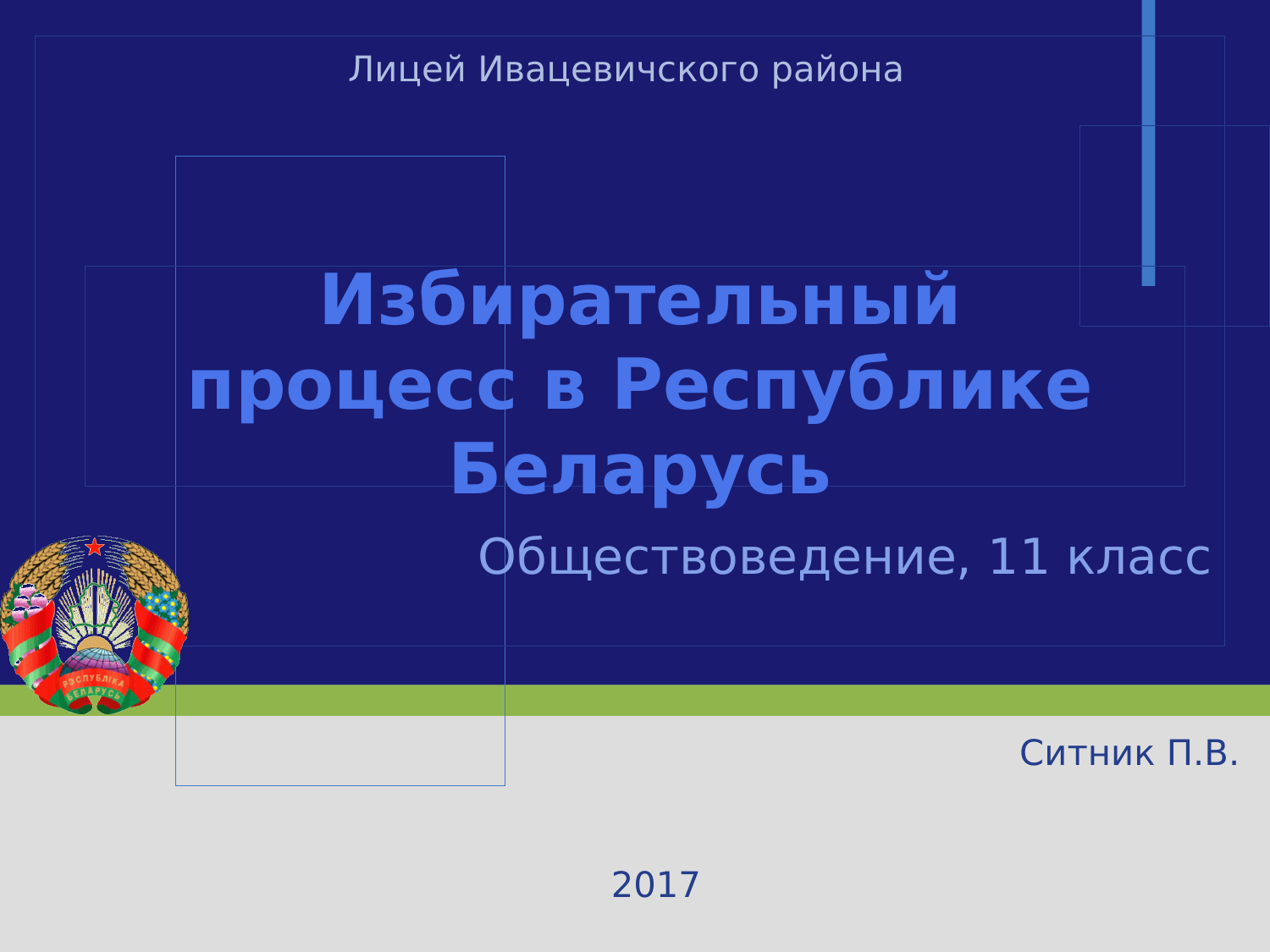

Лицей Ивацевичского района
# Избирательный процесс в Республике Беларусь
Обществоведение, 11 класс
Ситник П.В.
2017